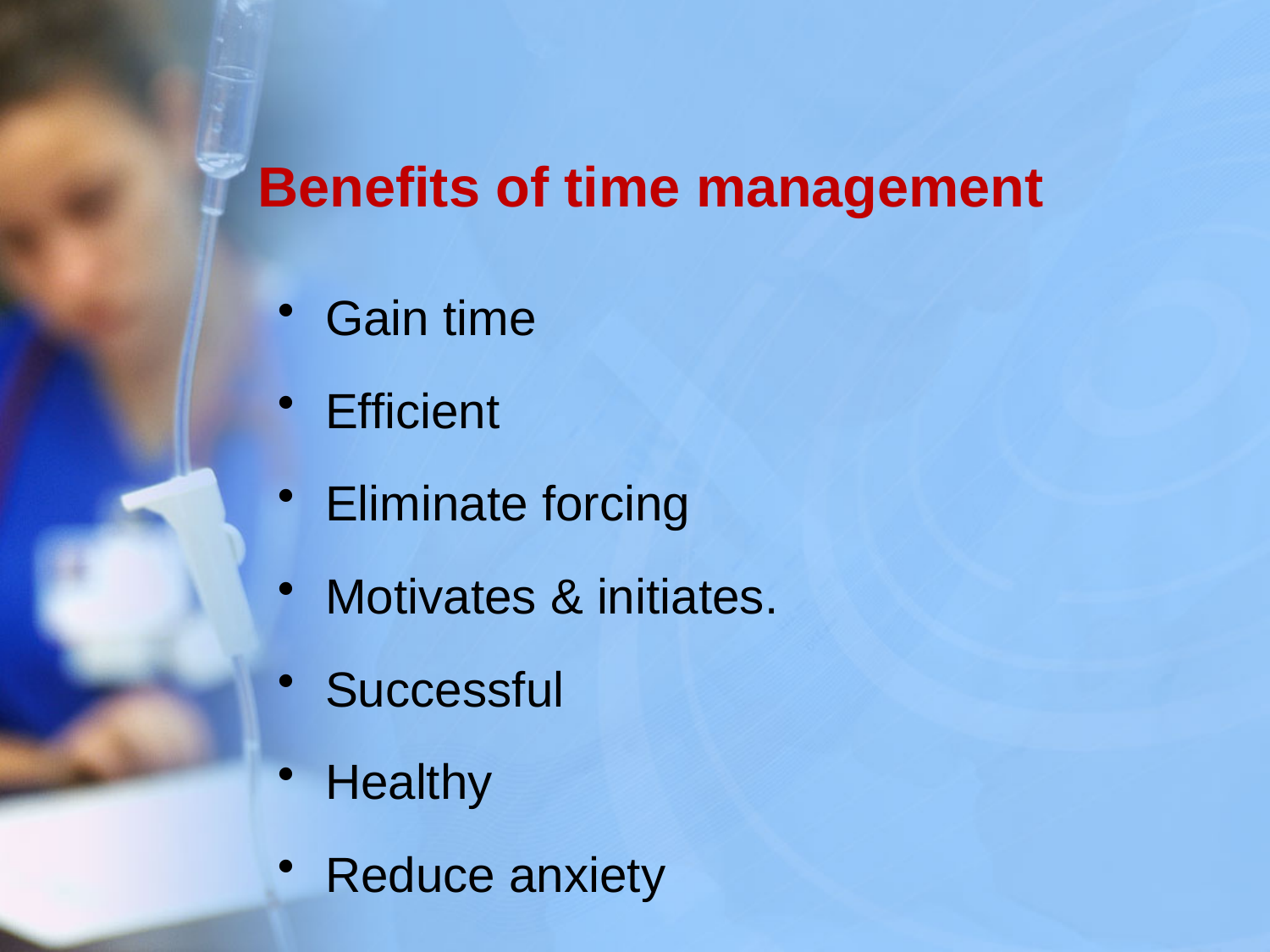

# Benefits of time management
Gain time
Efficient
Eliminate forcing
Motivates & initiates.
Successful
Healthy
Reduce anxiety